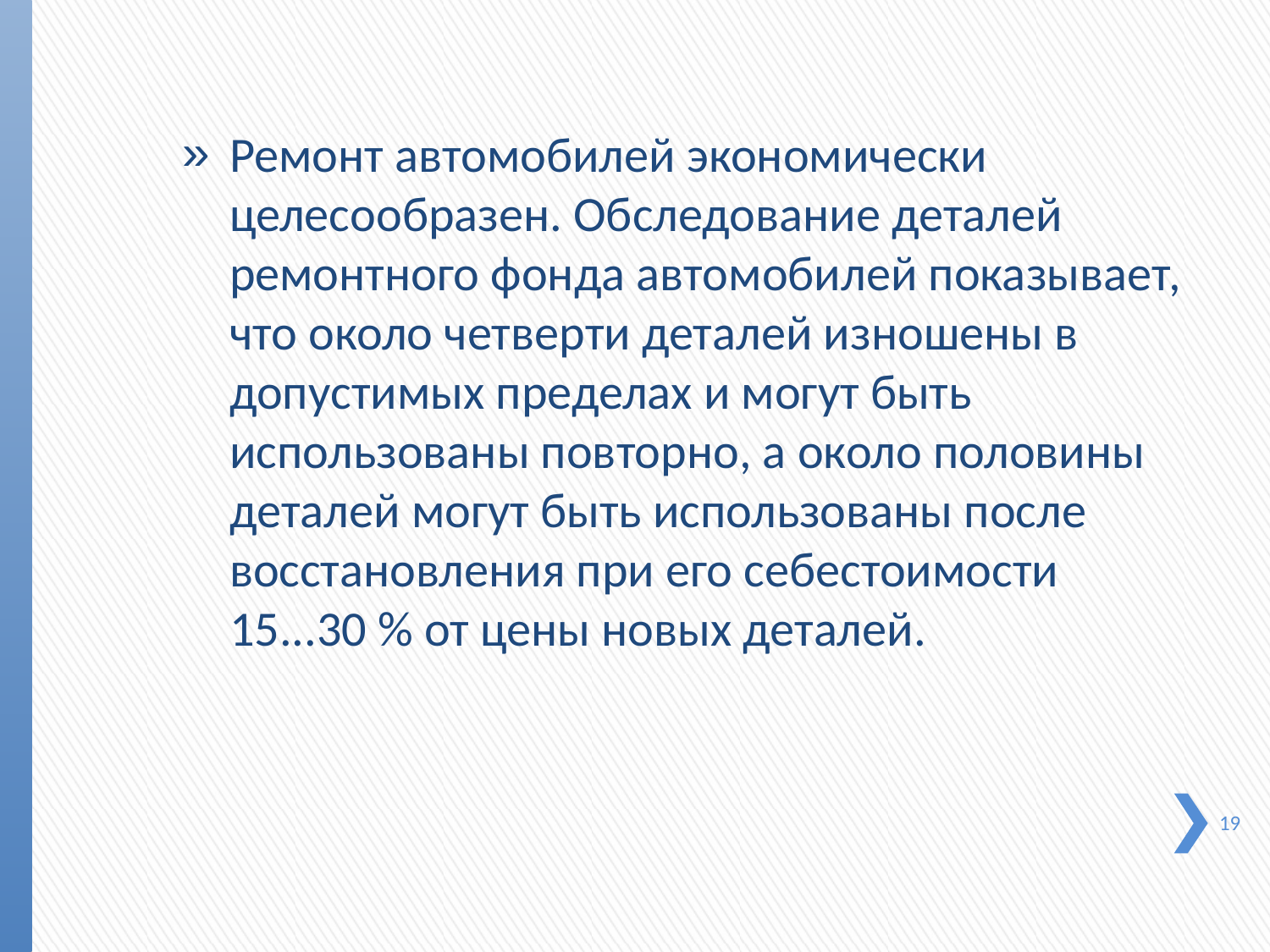

Ремонт автомобилей экономически целесообразен. Об­следование деталей ремонтного фонда автомобилей показыва­ет, что около четверти деталей изношены в допустимых пре­делах и могут быть использованы повторно, а около половины деталей могут быть использованы после восстановления при его себестоимости 15...30 % от цены новых деталей.

19